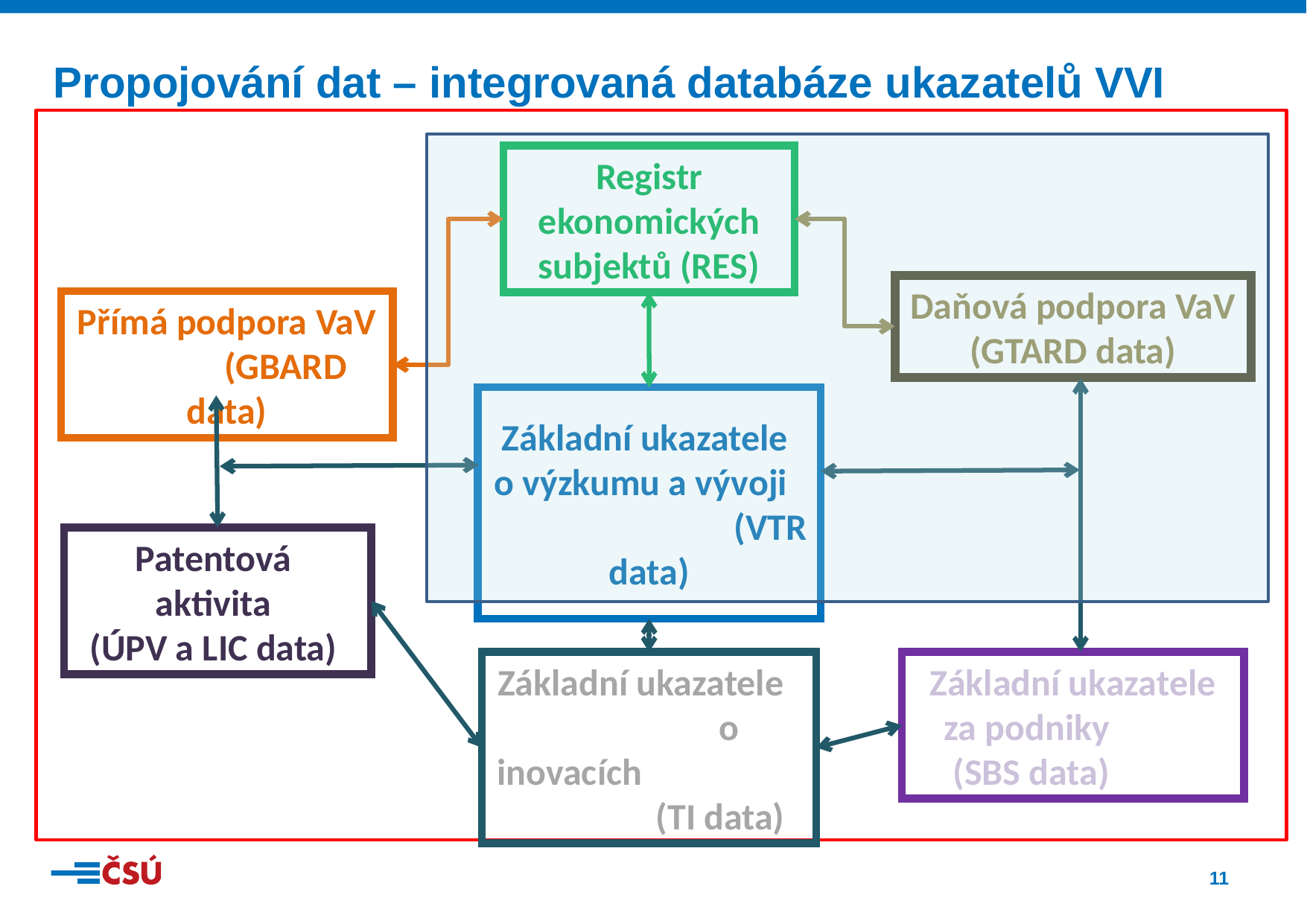

Propojování dat – integrovaná databáze ukazatelů VVI

Registr ekonomických subjektů (RES)
Daňová podpora VaV (GTARD data)
Přímá podpora VaV               (GBARD data)
Základní ukazatele  o výzkumu a vývoji                                (VTR data)
Patentová
aktivita
(ÚPV a LIC data)
Základní ukazatele                      o inovacích                                     (TI data)
Základní ukazatele za podniky            (SBS data)